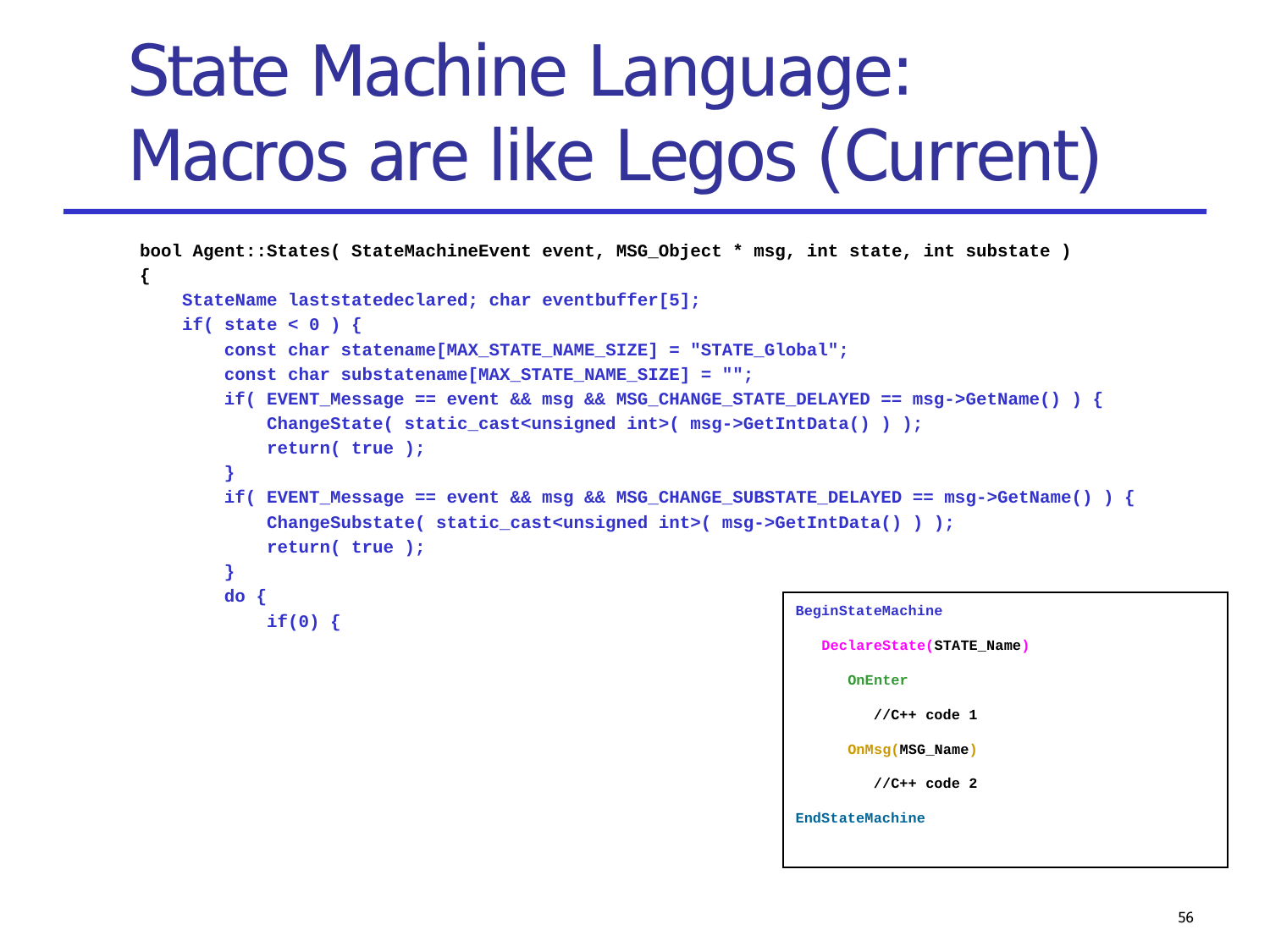

# State Machine Language: Macros are like Legos (Current)
bool Agent::States( StateMachineEvent event, MSG_Object * msg, int state, int substate )
{
    StateName laststatedeclared; char eventbuffer[5];
    if( state < 0 ) {
        const char statename[MAX_STATE_NAME_SIZE] = "STATE_Global";
        const char substatename[MAX_STATE_NAME_SIZE] = "";
        if( EVENT_Message == event && msg && MSG_CHANGE_STATE_DELAYED == msg->GetName() ) {
            ChangeState( static_cast<unsigned int>( msg->GetIntData() ) );
            return( true );
        }
        if( EVENT_Message == event && msg && MSG_CHANGE_SUBSTATE_DELAYED == msg->GetName() ) {
            ChangeSubstate( static_cast<unsigned int>( msg->GetIntData() ) );
            return( true );
        }
        do {
            if(0) {

BeginStateMachine
   DeclareState(STATE_Name)
      OnEnter
         //C++ code 1
      OnMsg(MSG_Name)
         //C++ code 2
EndStateMachine

56